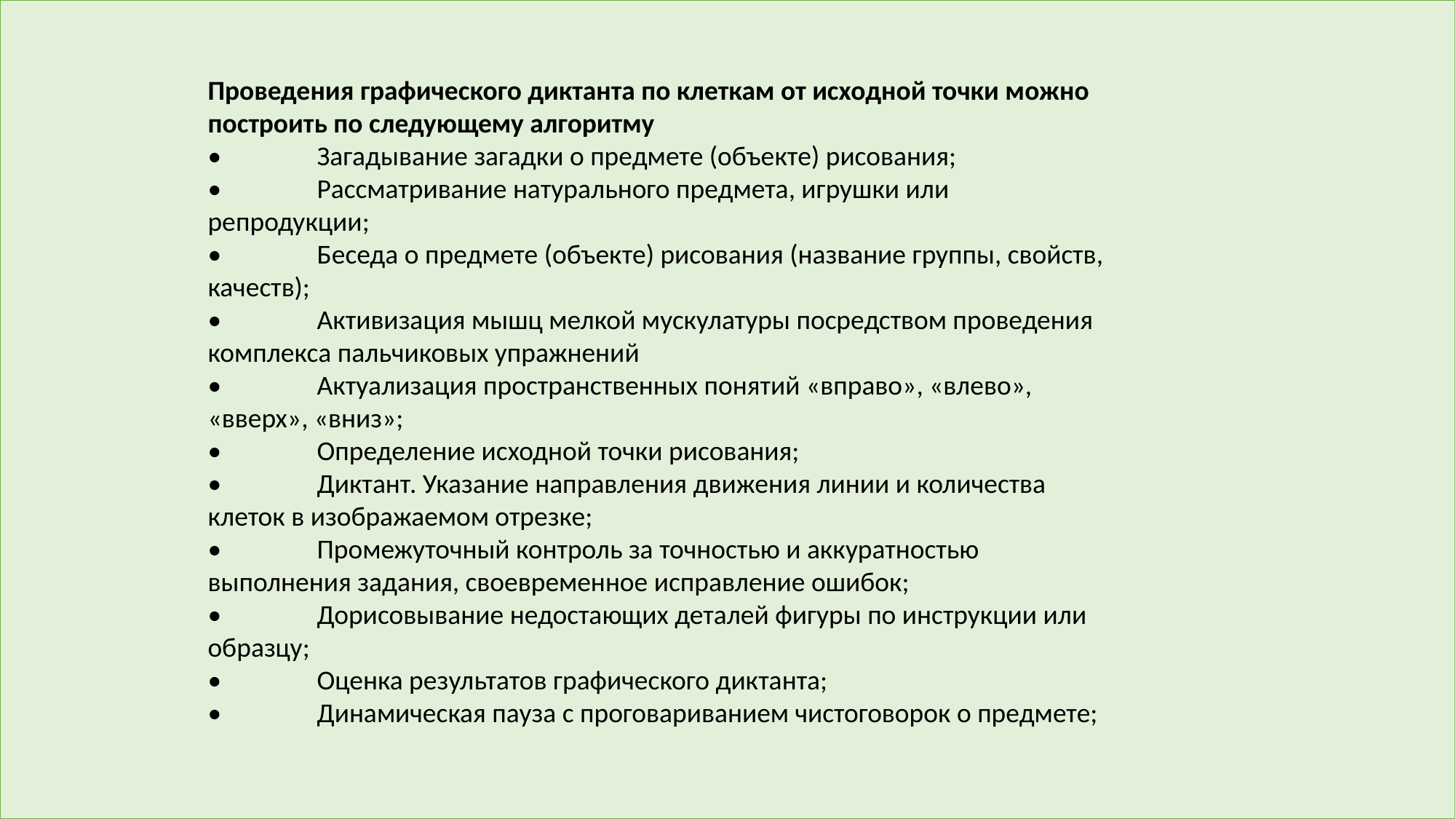

#
Проведения графического диктанта по клеткам от исходной точки можно построить по следующему алгоритму
•	Загадывание загадки о предмете (объекте) рисования;
•	Рассматривание натурального предмета, игрушки или репродукции;
•	Беседа о предмете (объекте) рисования (название группы, свойств, качеств);
•	Активизация мышц мелкой мускулатуры посредством проведения комплекса пальчиковых упражнений
•	Актуализация пространственных понятий «вправо», «влево», «вверх», «вниз»;
•	Определение исходной точки рисования;
•	Диктант. Указание направления движения линии и количества клеток в изображаемом отрезке;
•	Промежуточный контроль за точностью и аккуратностью выполнения задания, своевременное исправление ошибок;
•	Дорисовывание недостающих деталей фигуры по инструкции или образцу;
•	Оценка результатов графического диктанта;
•	Динамическая пауза с проговариванием чистоговорок о предмете;